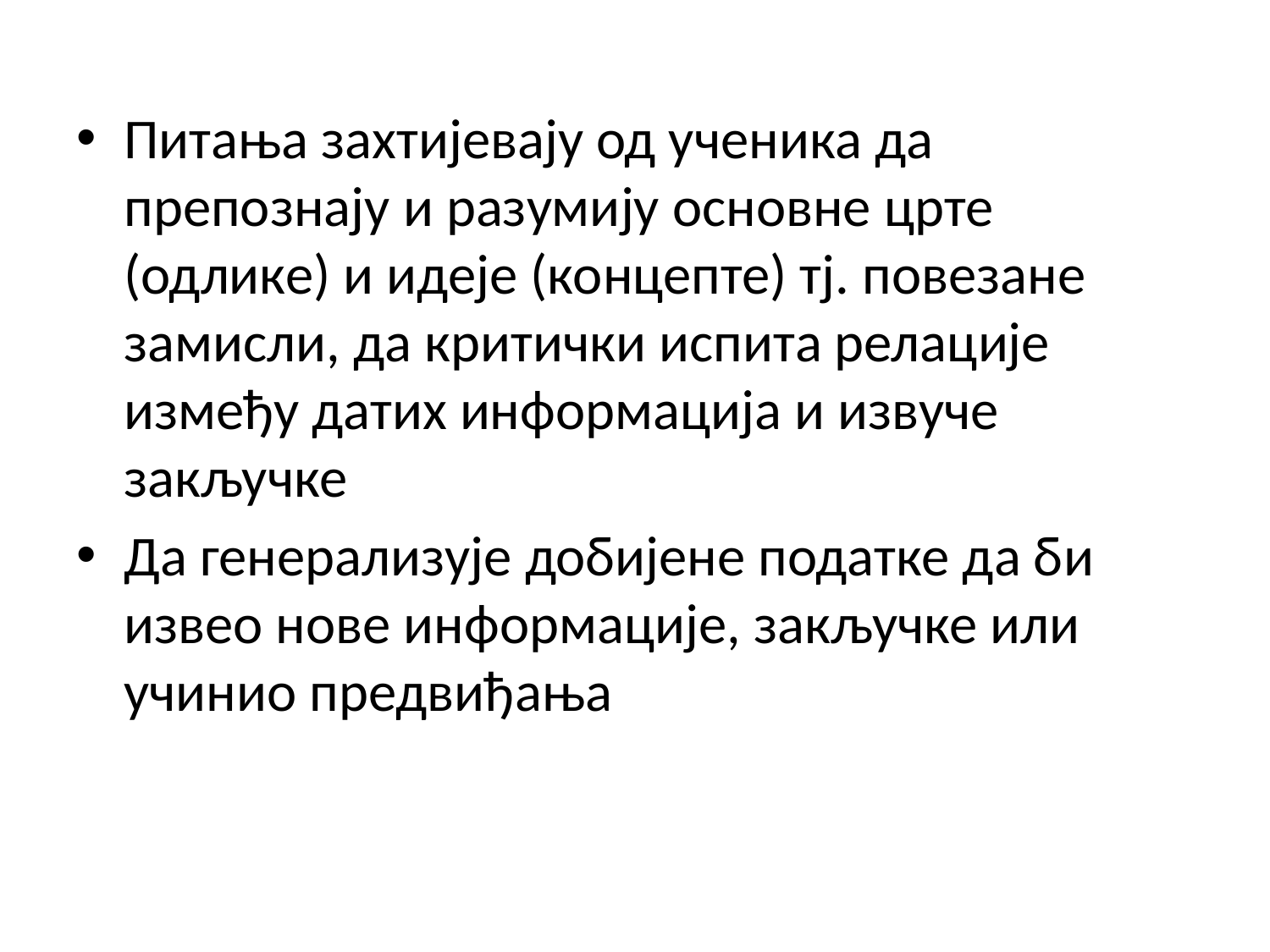

Питања захтијевају од ученика да препознају и разумију основне црте (одлике) и идеје (концепте) тј. повезане замисли, да критички испита релације између датих информација и извуче закључке
Да генерализује добијене податке да би извео нове информације, закључке или учинио предвиђања